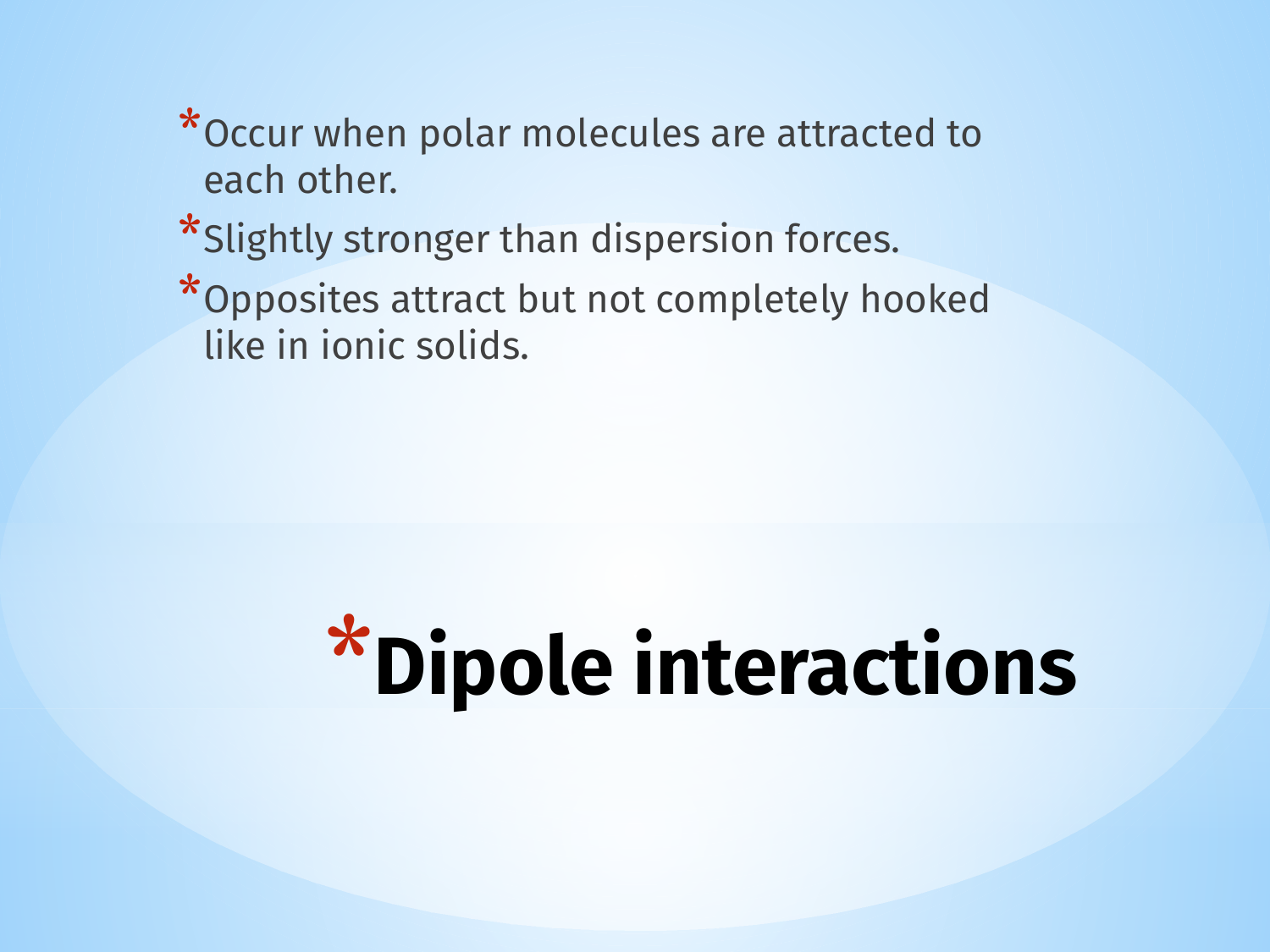

Occur when polar molecules are attracted to each other.
Slightly stronger than dispersion forces.
Opposites attract but not completely hooked like in ionic solids.
# Dipole interactions